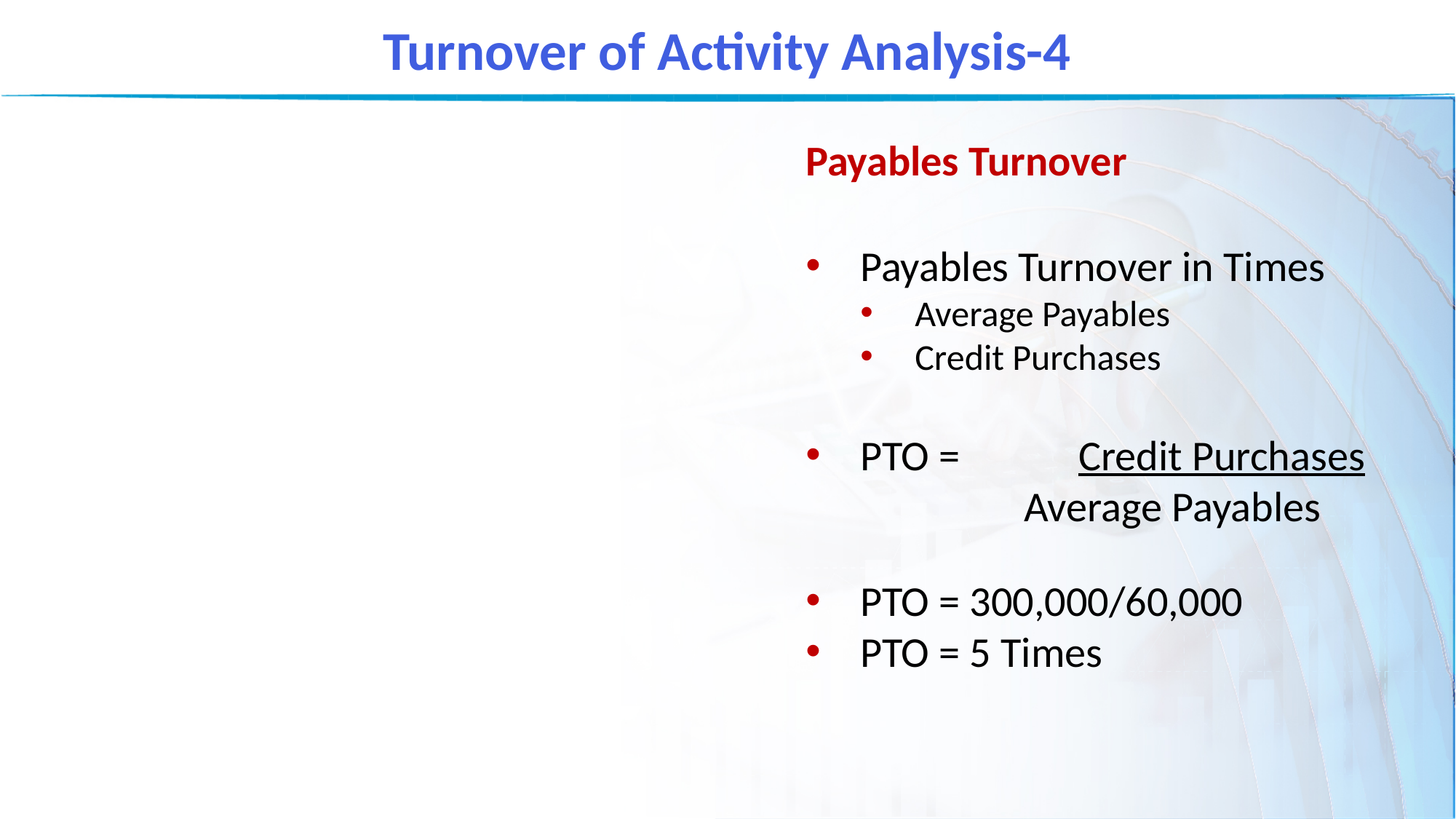

Turnover of Activity Analysis-4
Payables Turnover

Payables Turnover in Times
Average Payables
Credit Purchases

PTO = 	Credit Purchases
		Average Payables

PTO = 300,000/60,000
PTO = 5 Times